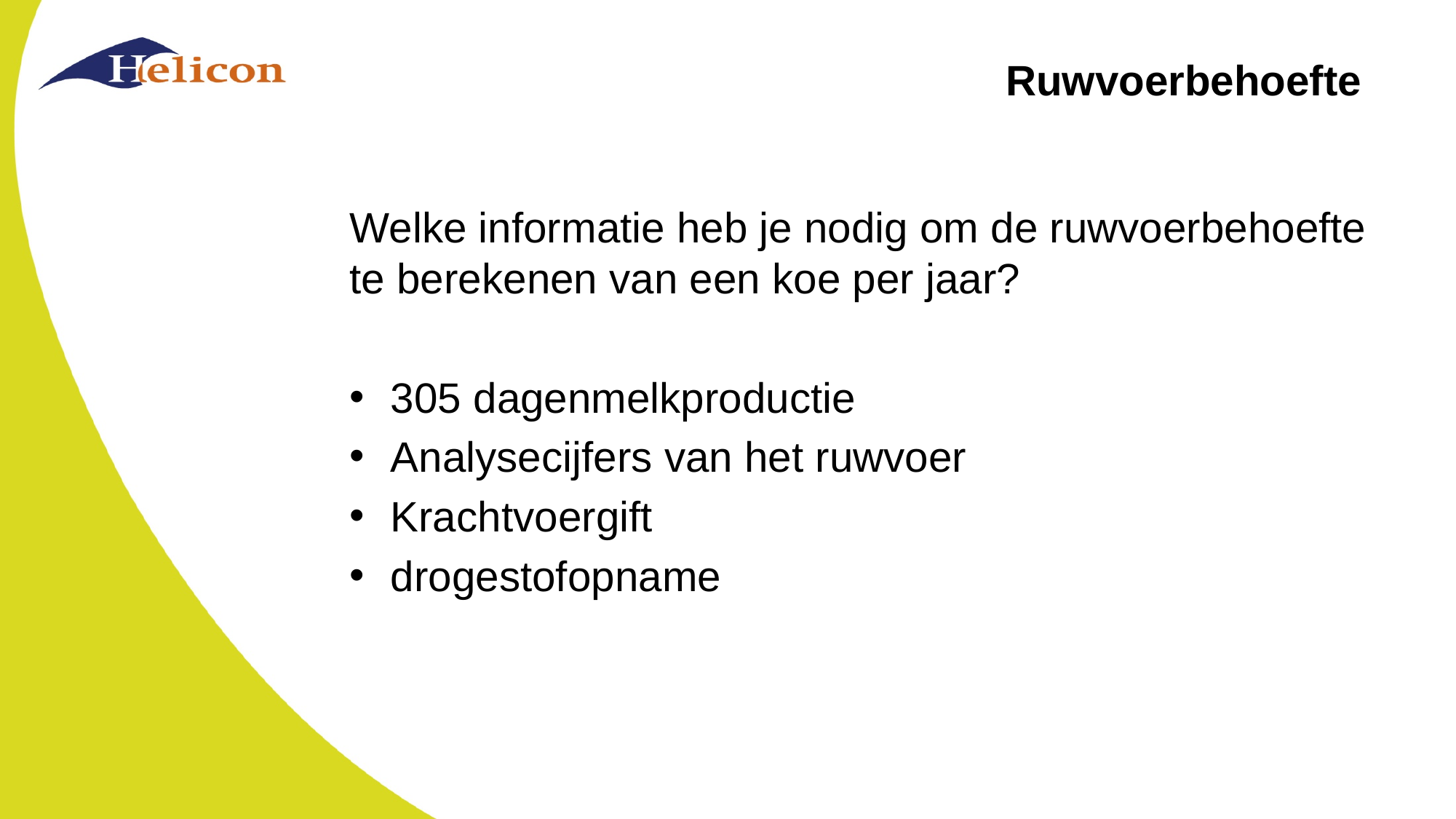

# Ruwvoerbehoefte
Welke informatie heb je nodig om de ruwvoerbehoefte te berekenen van een koe per jaar?

305 dagenmelkproductie
Analysecijfers van het ruwvoer
Krachtvoergift
drogestofopname